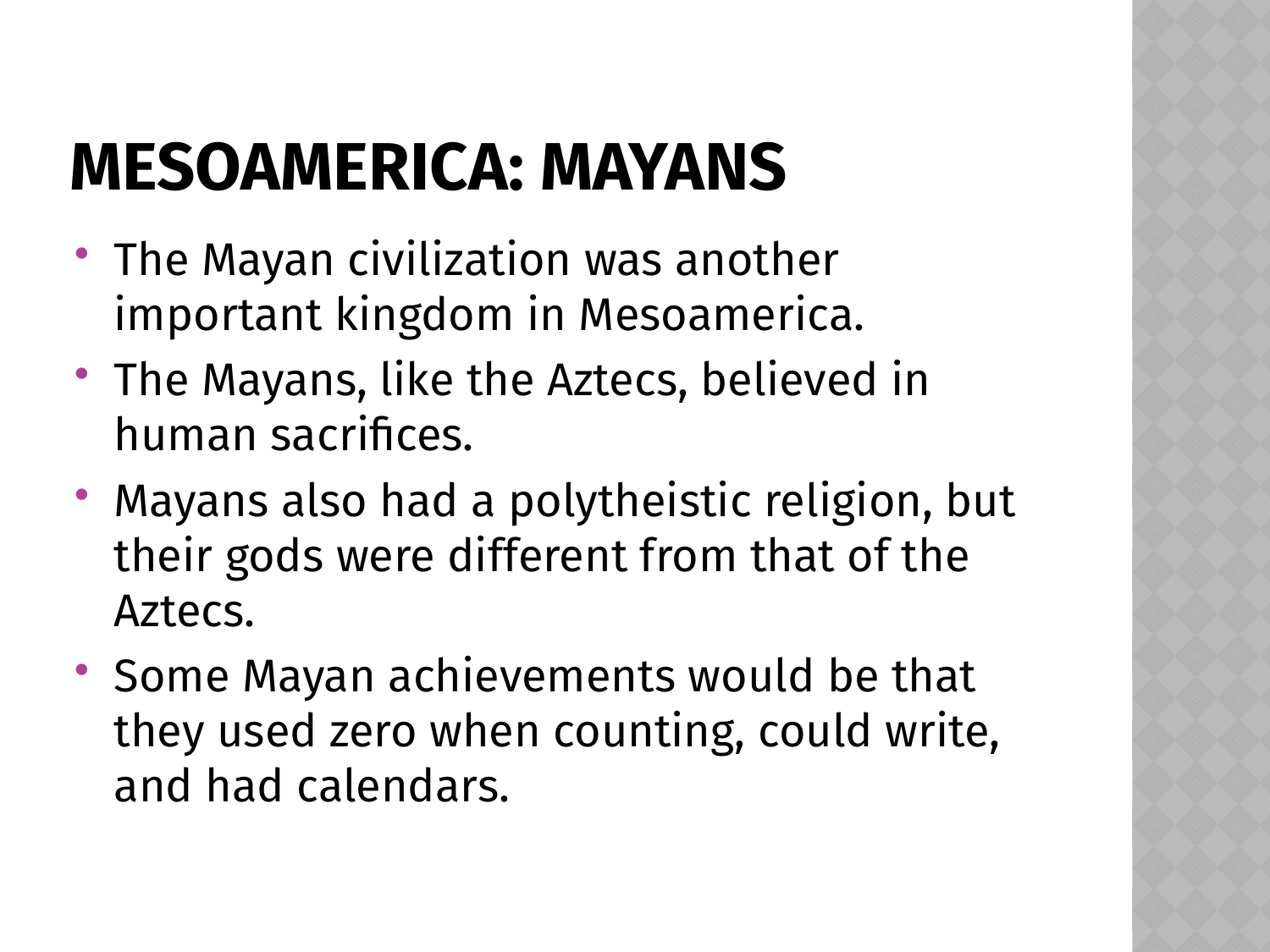

# Mesoamerica: mayans
The Mayan civilization was another important kingdom in Mesoamerica.
The Mayans, like the Aztecs, believed in human sacrifices.
Mayans also had a polytheistic religion, but their gods were different from that of the Aztecs.
Some Mayan achievements would be that they used zero when counting, could write, and had calendars.